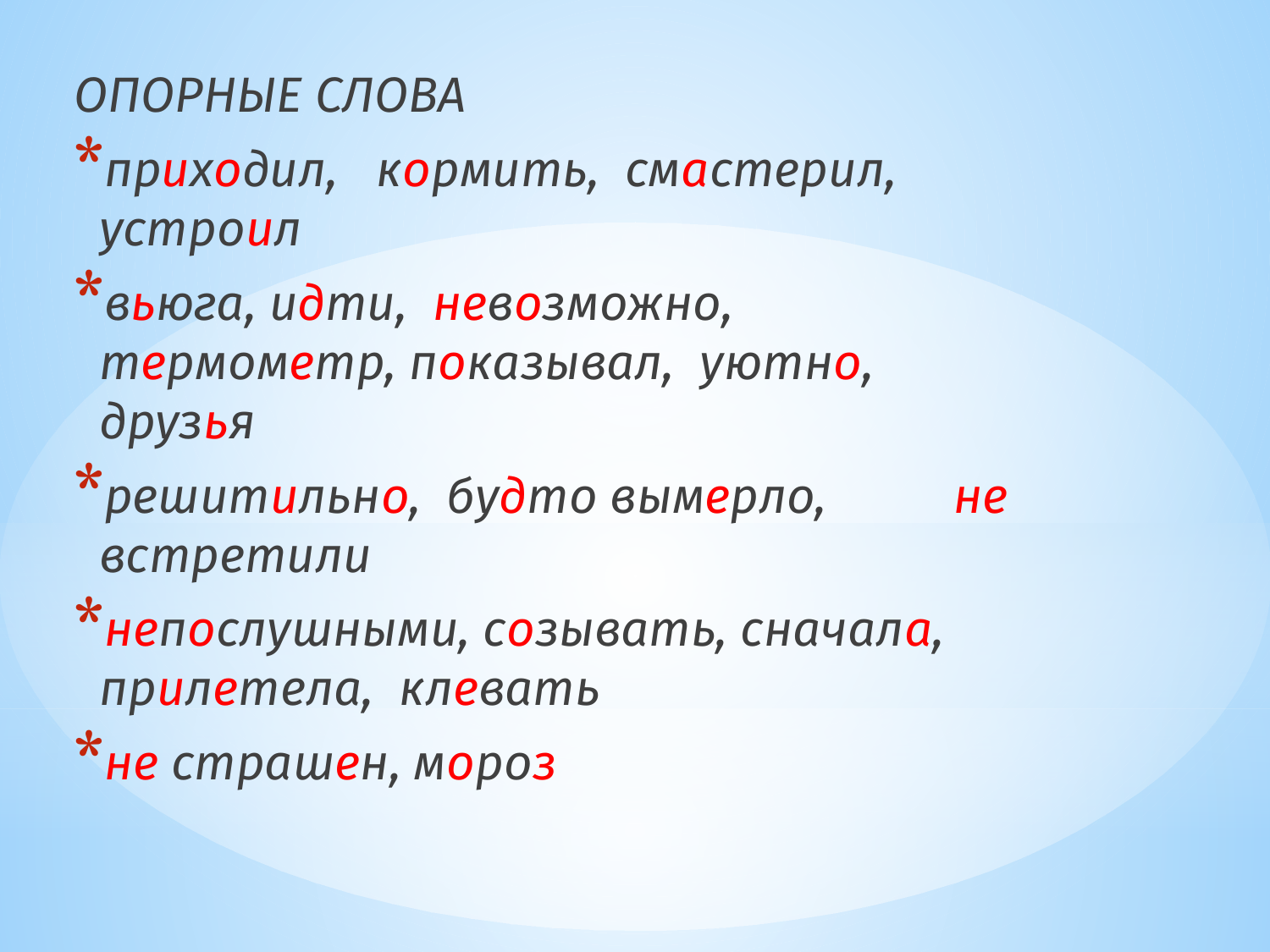

ОПОРНЫЕ СЛОВА
приходил,   кормить,  смастерил,   устроил
вьюга, идти,  невозможно, термометр, показывал,  уютно, друзья
решитильно,  будто вымерло,          не встретили
непослушными, созывать, сначала,  прилетела,  клевать
не страшен, мороз

Смастерил,
устроил,
однажды,
невозможно,
термометр,
показывал,
решительно,
шевеля,
непослушными.